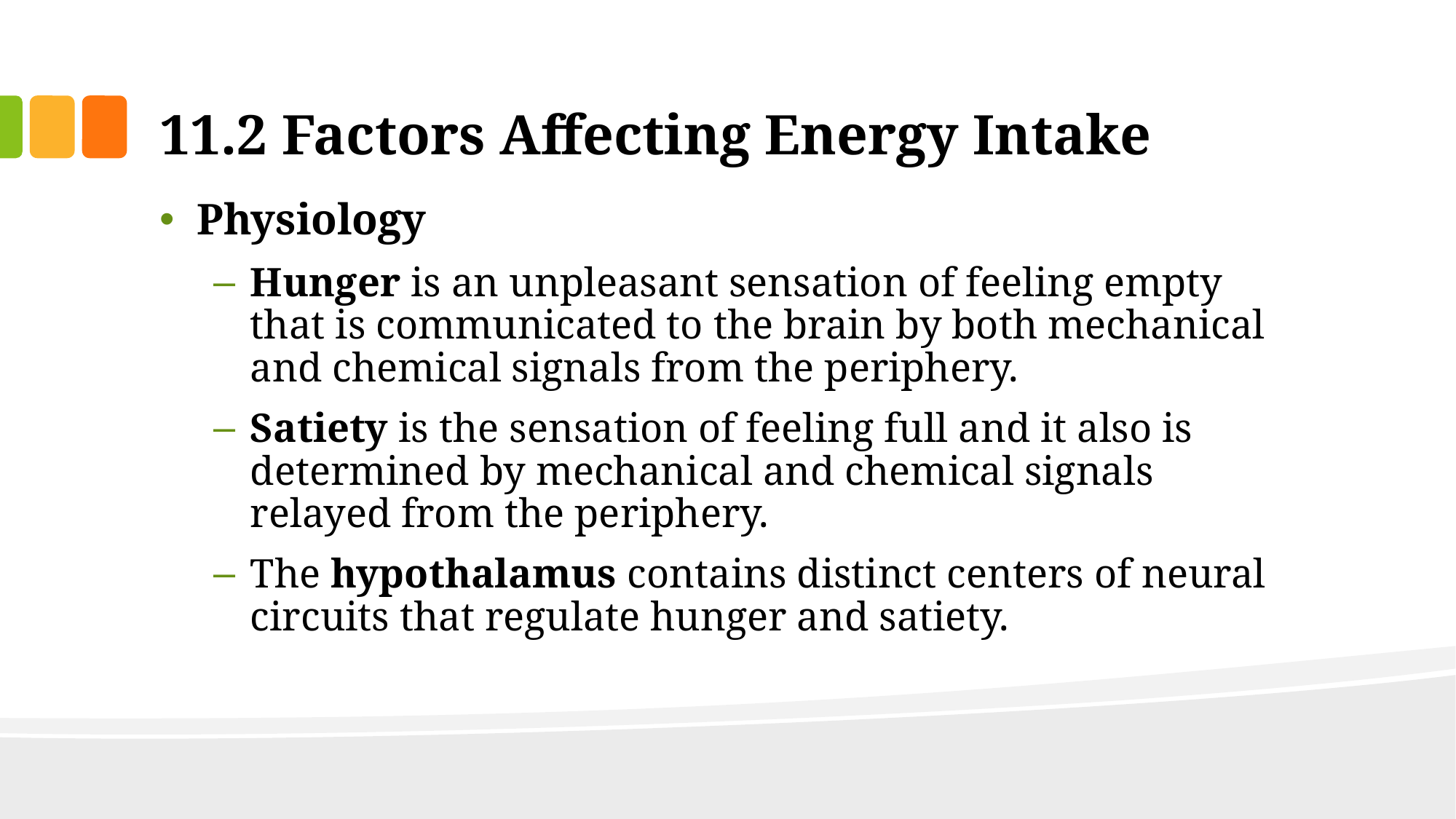

# 11.2 Factors Affecting Energy Intake
Physiology
Hunger is an unpleasant sensation of feeling empty that is communicated to the brain by both mechanical and chemical signals from the periphery.
Satiety is the sensation of feeling full and it also is determined by mechanical and chemical signals relayed from the periphery.
The hypothalamus contains distinct centers of neural circuits that regulate hunger and satiety.